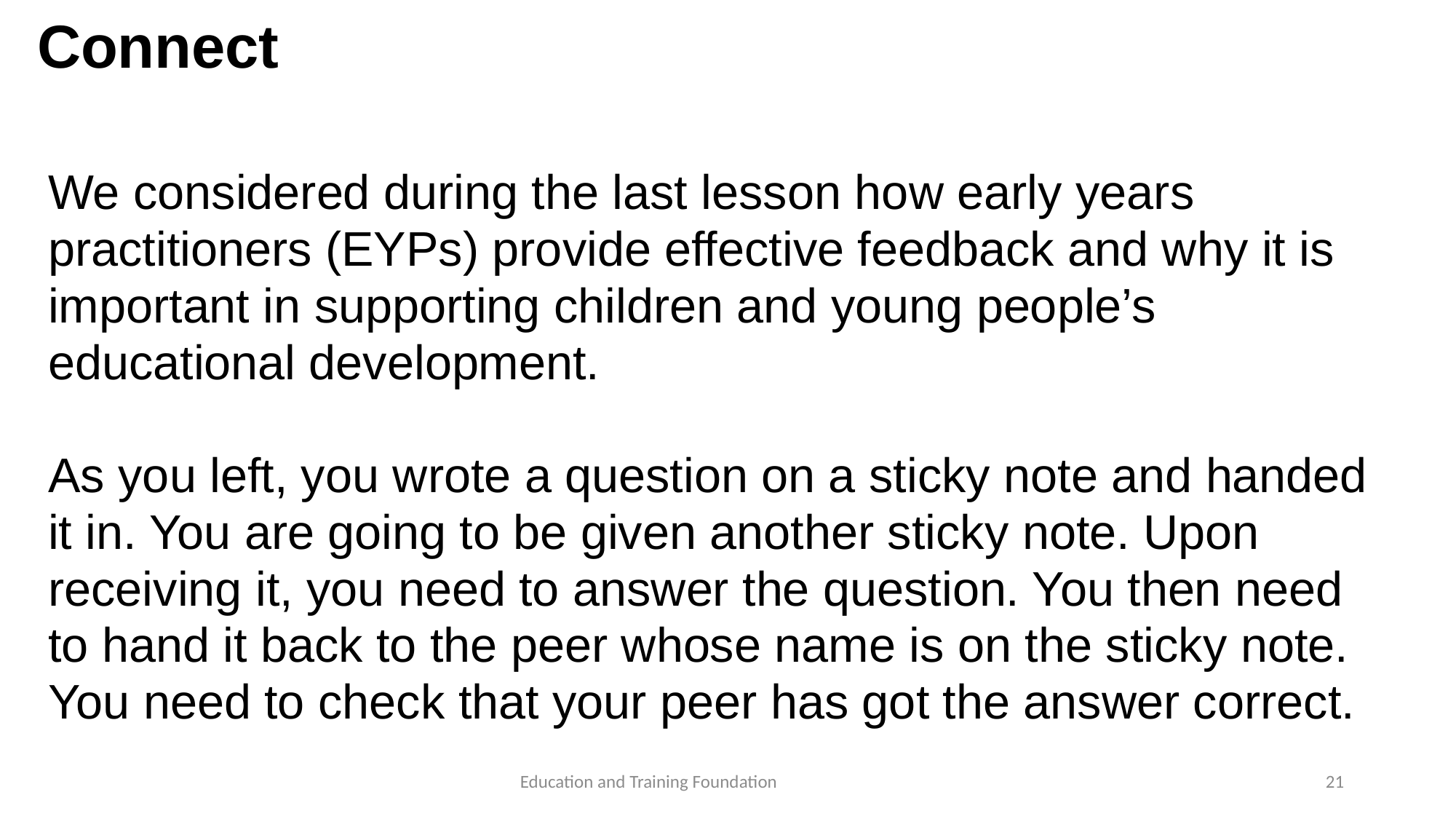

# Connect
We considered during the last lesson how early years practitioners (EYPs) provide effective feedback and why it is important in supporting children and young people’s educational development.

As you left, you wrote a question on a sticky note and handed it in. You are going to be given another sticky note. Upon receiving it, you need to answer the question. You then need to hand it back to the peer whose name is on the sticky note.
You need to check that your peer has got the answer correct.

21
Education and Training Foundation